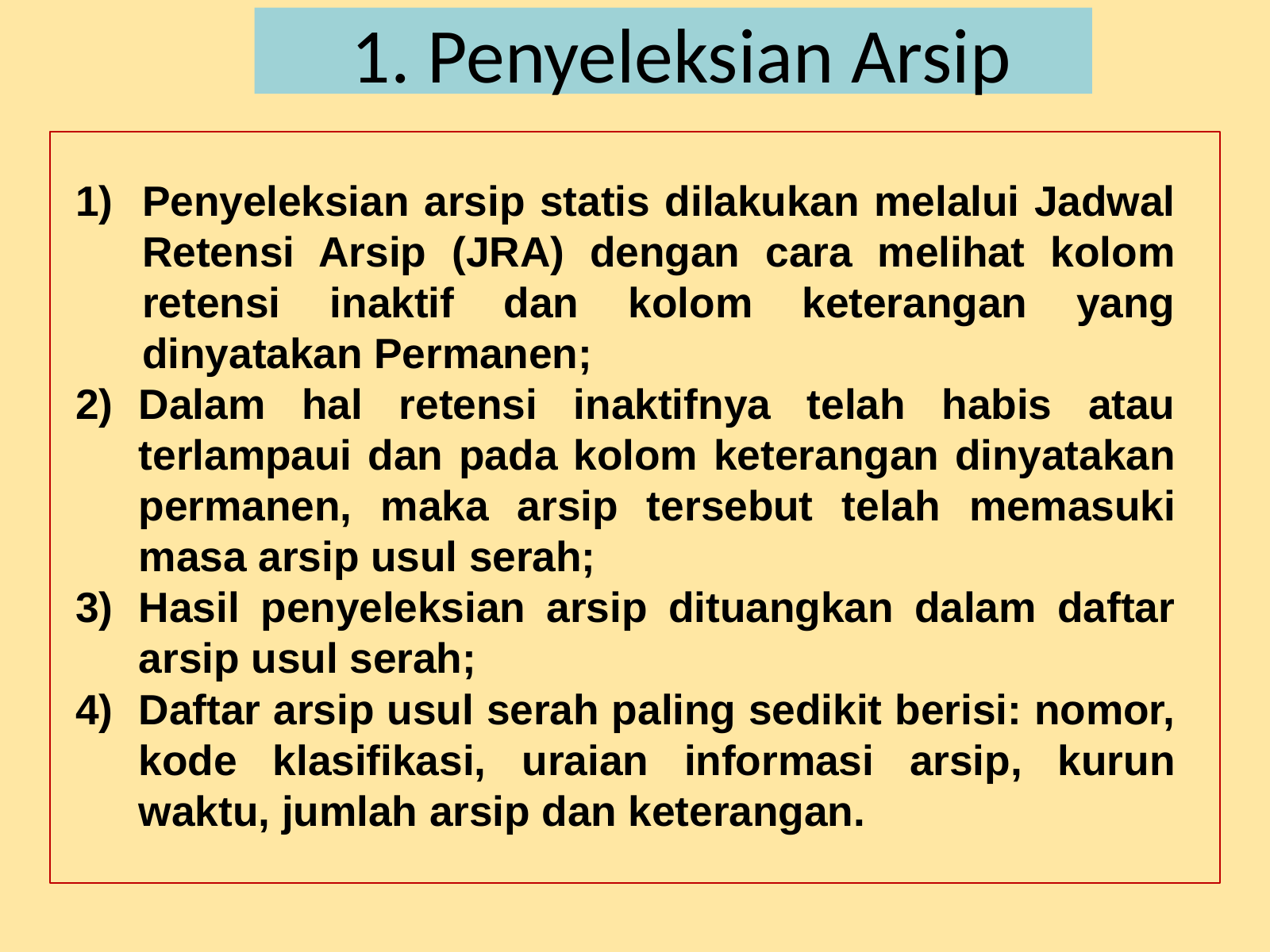

# 1. Penyeleksian Arsip

Penyeleksian arsip statis dilakukan melalui Jadwal Retensi Arsip (JRA) dengan cara melihat kolom retensi inaktif dan kolom keterangan yang dinyatakan Permanen;
Dalam hal retensi inaktifnya telah habis atau terlampaui dan pada kolom keterangan dinyatakan permanen, maka arsip tersebut telah memasuki masa arsip usul serah;
Hasil penyeleksian arsip dituangkan dalam daftar arsip usul serah;
Daftar arsip usul serah paling sedikit berisi: nomor, kode klasifikasi, uraian informasi arsip, kurun waktu, jumlah arsip dan keterangan.